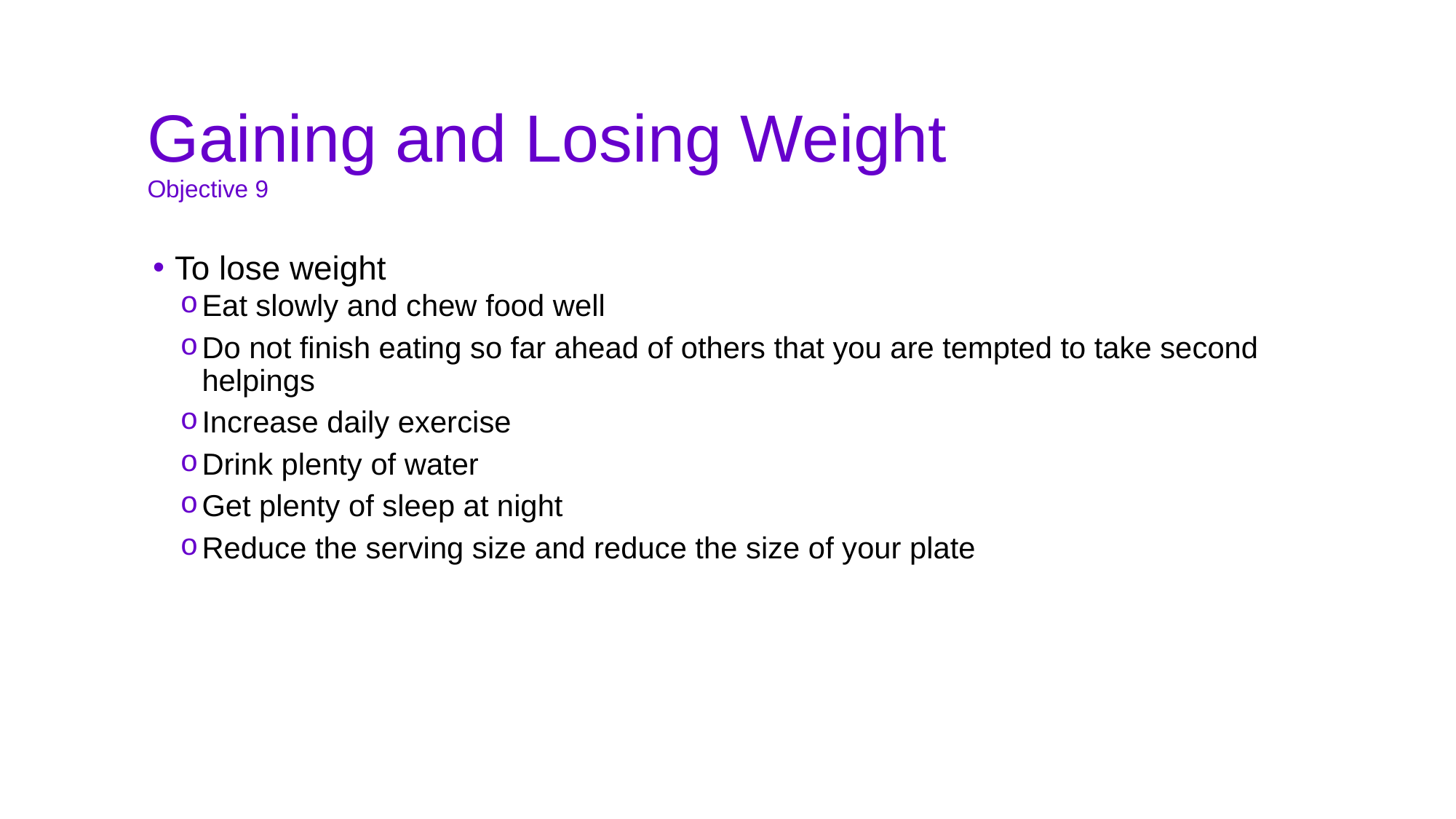

# Gaining and Losing Weight Objective 9
To lose weight
Eat slowly and chew food well
Do not finish eating so far ahead of others that you are tempted to take second helpings
Increase daily exercise
Drink plenty of water
Get plenty of sleep at night
Reduce the serving size and reduce the size of your plate